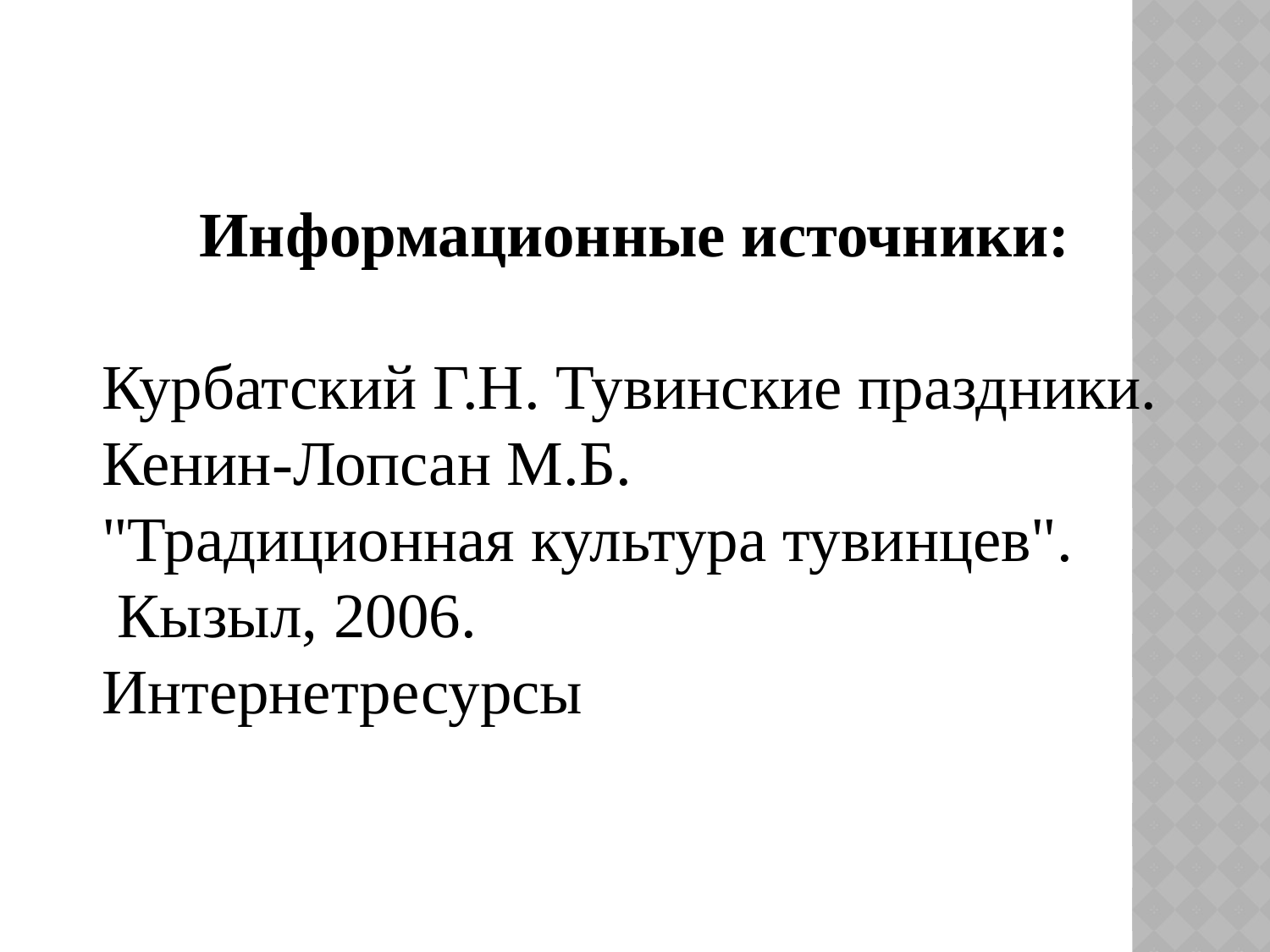

Информационные источники:

Курбатский Г.Н. Тувинские праздники.
Кенин-Лопсан М.Б.
"Традиционная культура тувинцев".
 Кызыл, 2006.
Интернетресурсы